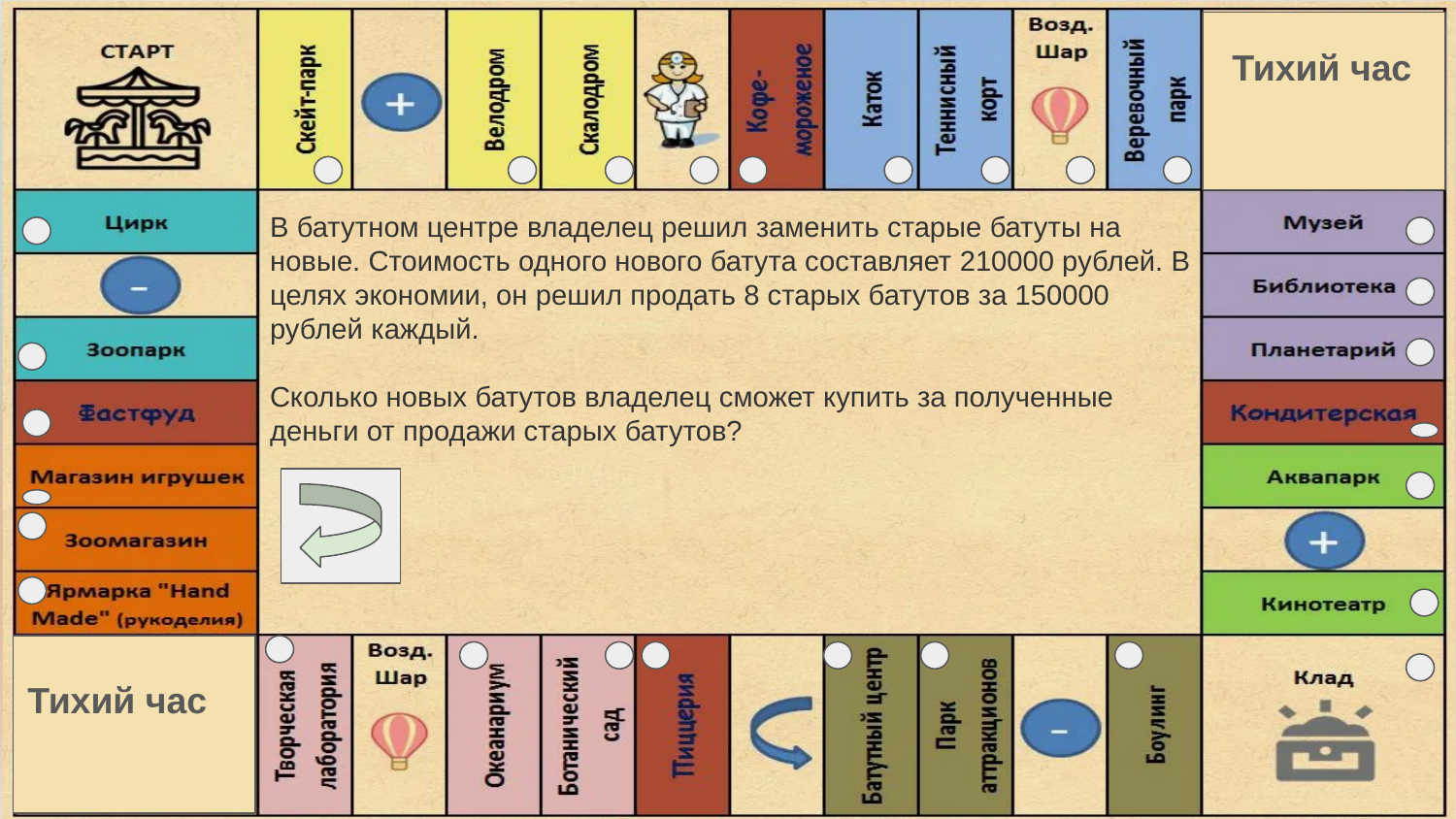

Тихий час

В батутном центре владелец решил заменить старые батуты на новые. Стоимость одного нового батута составляет 210000 рублей. В целях экономии, он решил продать 8 старых батутов за 150000 рублей каждый.

Сколько новых батутов владелец сможет купить за полученные деньги от продажи старых батутов?

Тихий час